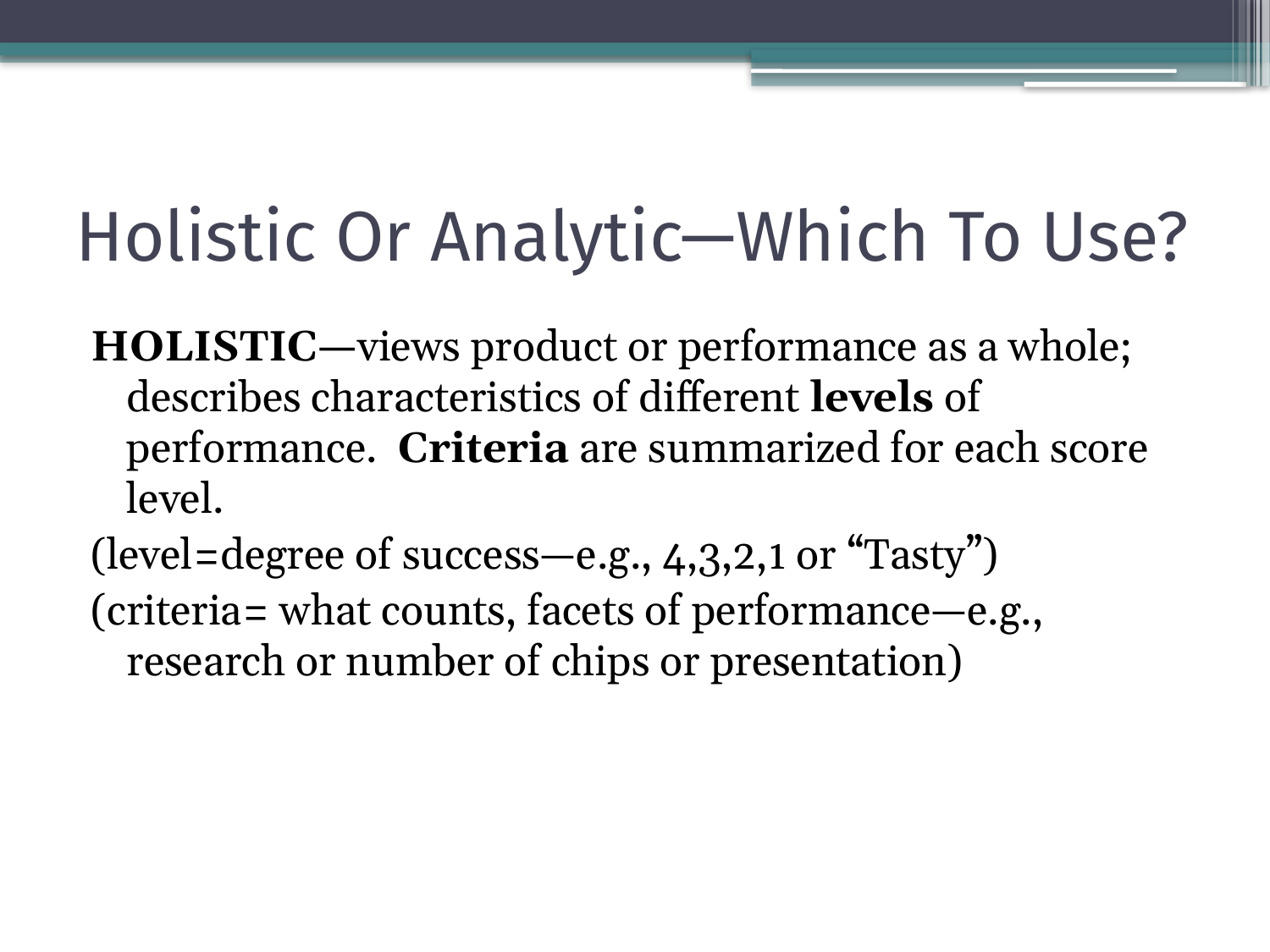

# Holistic Or Analytic—Which To Use?
HOLISTIC—views product or performance as a whole; describes characteristics of different levels of performance.  Criteria are summarized for each score level.
(level=degree of success—e.g., 4,3,2,1 or “Tasty”)
(criteria= what counts, facets of performance—e.g., research or number of chips or presentation)